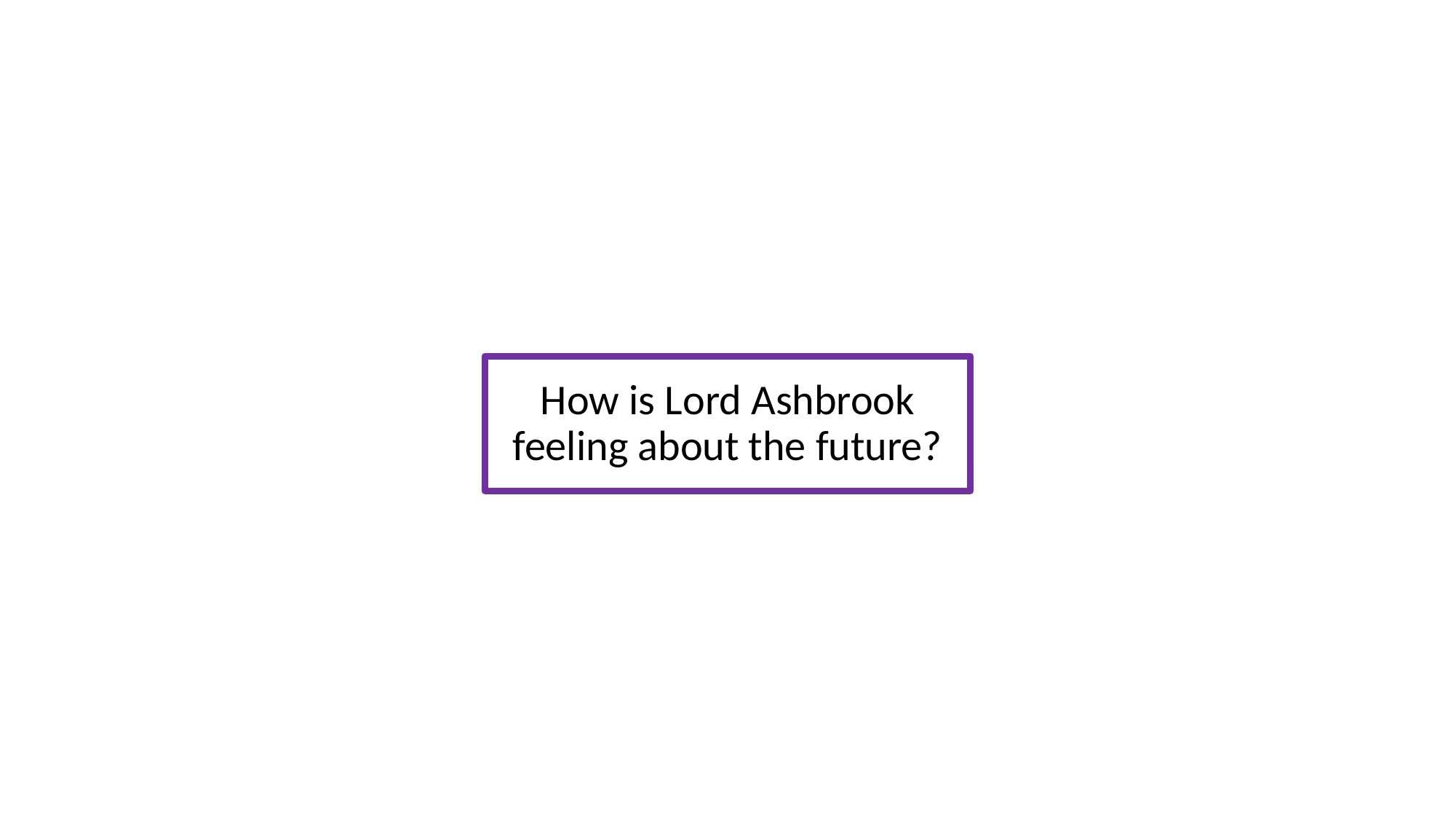

#
How is Lord Ashbrook feeling about the future?